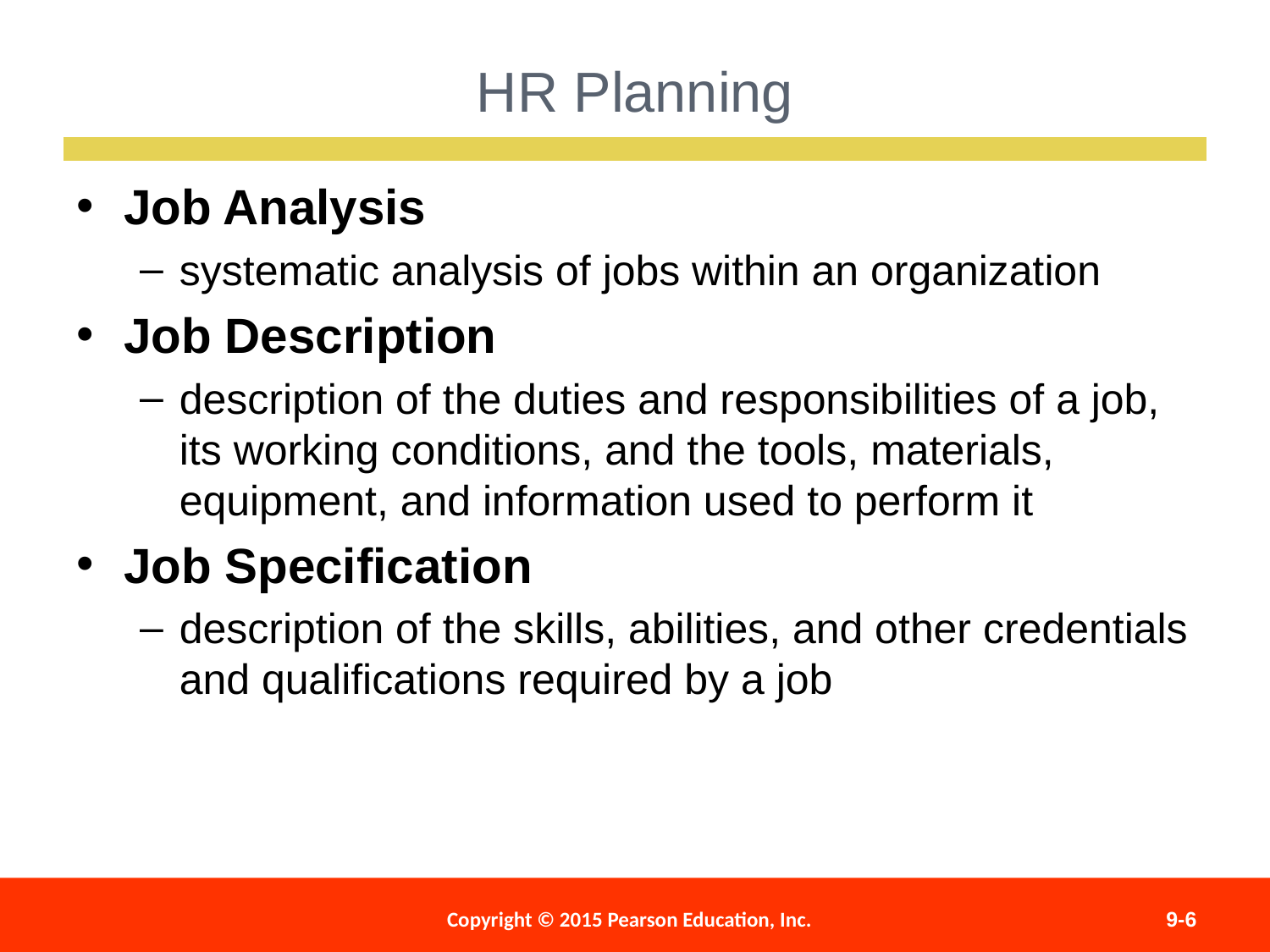

HR Planning
Job Analysis
systematic analysis of jobs within an organization
Job Description
description of the duties and responsibilities of a job, its working conditions, and the tools, materials, equipment, and information used to perform it
Job Specification
description of the skills, abilities, and other credentials and qualifications required by a job